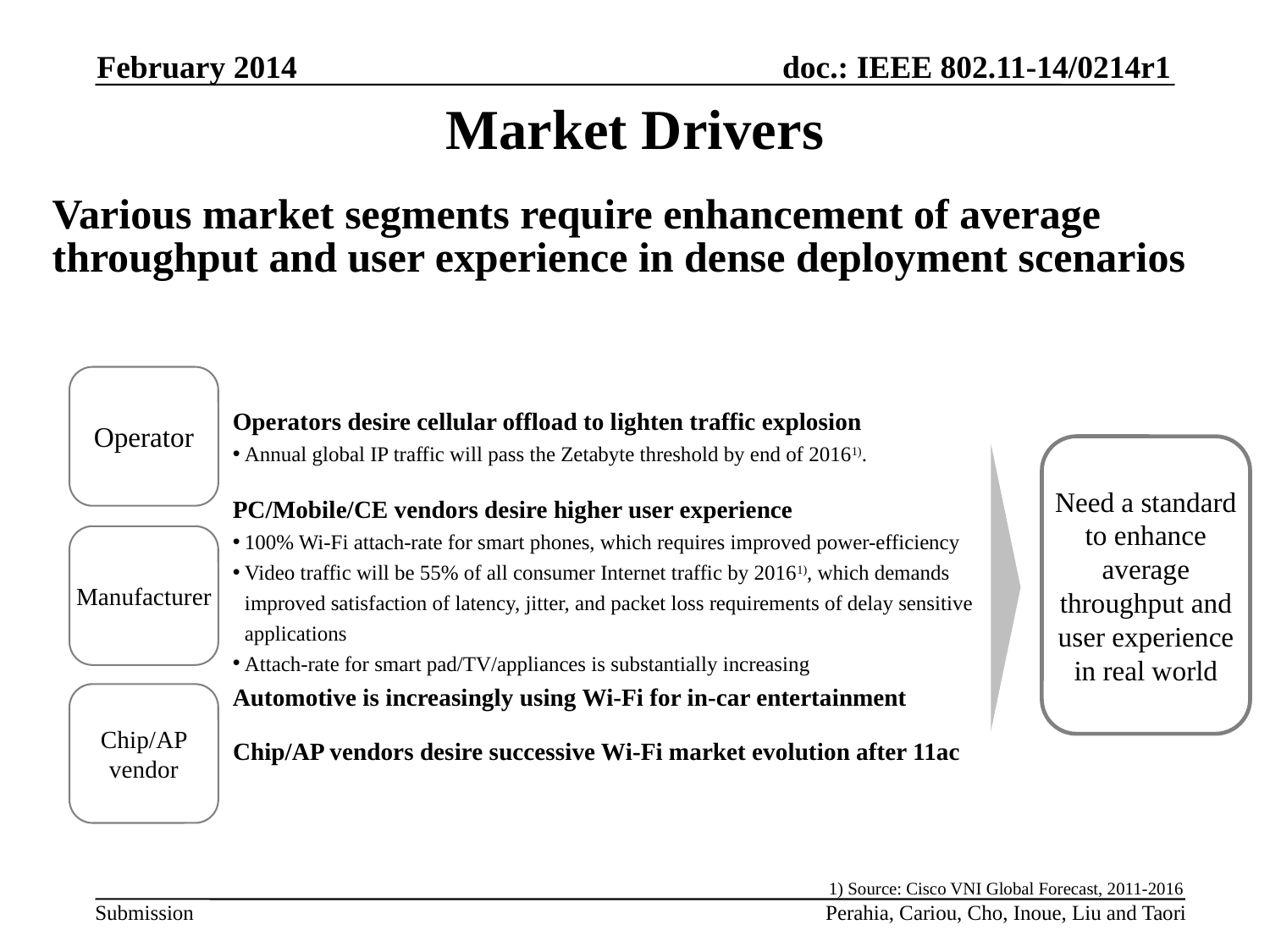

February 2014
Market Drivers
Various market segments require enhancement of average throughput and user experience in dense deployment scenarios
Operator
Operators desire cellular offload to lighten traffic explosion
Annual global IP traffic will pass the Zetabyte threshold by end of 20161).
Need a standard to enhance average throughput and user experience in real world
PC/Mobile/CE vendors desire higher user experience
100% Wi-Fi attach-rate for smart phones, which requires improved power-efficiency
Video traffic will be 55% of all consumer Internet traffic by 20161), which demands improved satisfaction of latency, jitter, and packet loss requirements of delay sensitive applications
Attach-rate for smart pad/TV/appliances is substantially increasing
Automotive is increasingly using Wi-Fi for in-car entertainment
Manufacturer

Chip/AP vendor
Chip/AP vendors desire successive Wi-Fi market evolution after 11ac

1) Source: Cisco VNI Global Forecast, 2011-2016
Perahia, Cariou, Cho, Inoue, Liu and Taori